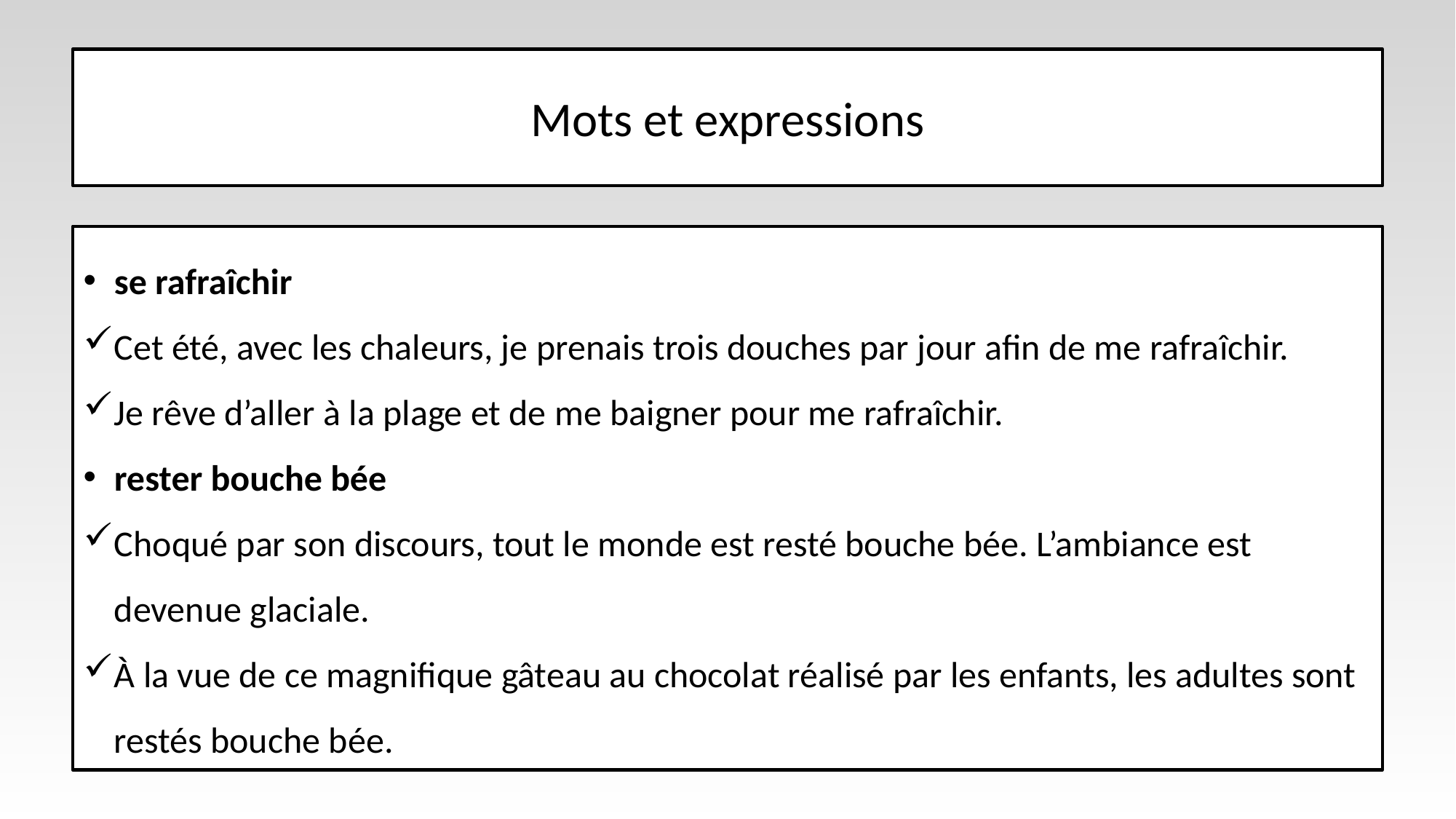

# Mots et expressions
se rafraîchir
Cet été, avec les chaleurs, je prenais trois douches par jour afin de me rafraîchir.
Je rêve d’aller à la plage et de me baigner pour me rafraîchir.
rester bouche bée
Choqué par son discours, tout le monde est resté bouche bée. L’ambiance est devenue glaciale.
À la vue de ce magnifique gâteau au chocolat réalisé par les enfants, les adultes sont restés bouche bée.